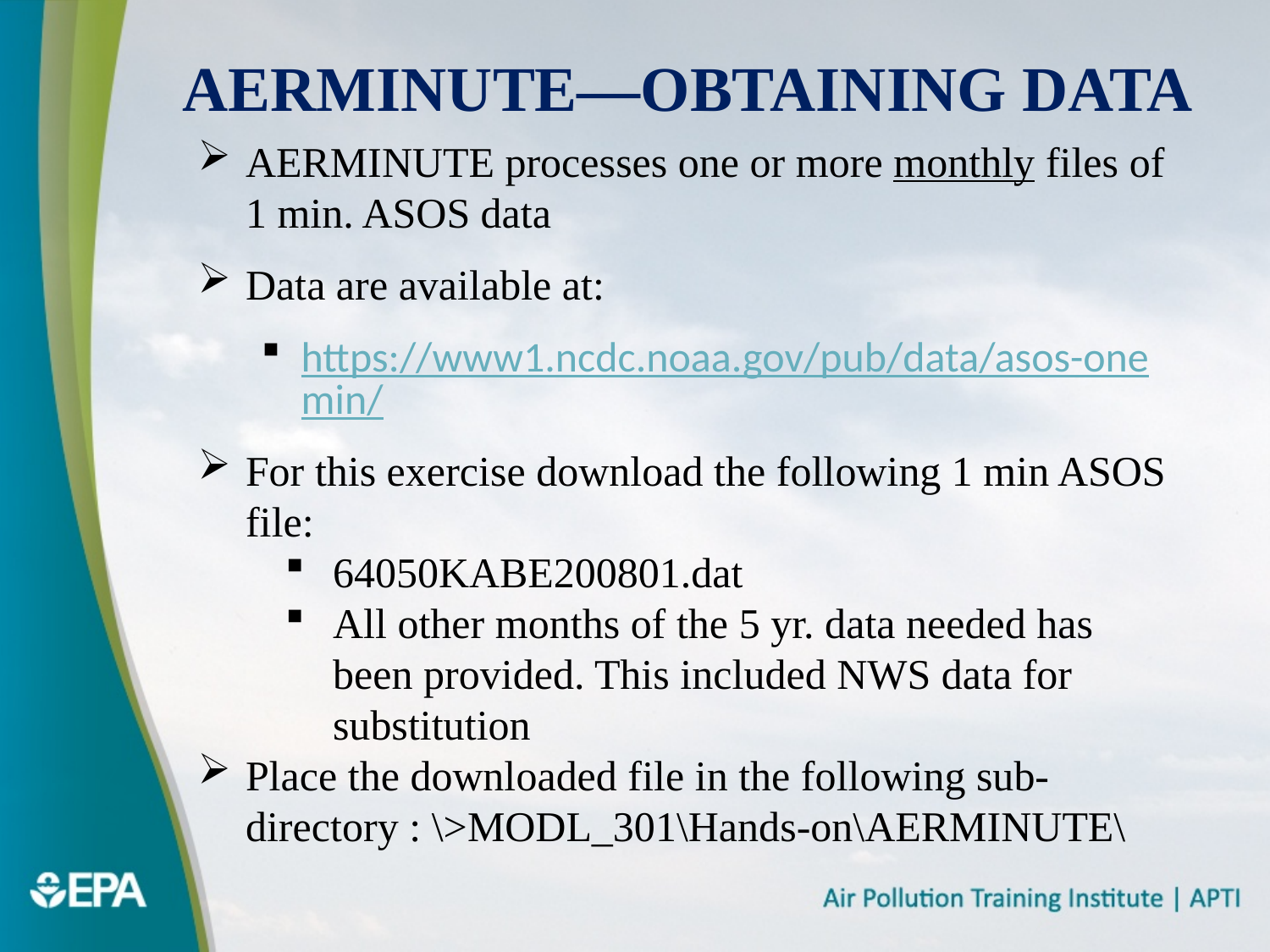

# AERMINUTE—Obtaining Data
AERMINUTE processes one or more monthly files of 1 min. ASOS data
Data are available at:
https://www1.ncdc.noaa.gov/pub/data/asos-onemin/
For this exercise download the following 1 min ASOS file:
64050KABE200801.dat
All other months of the 5 yr. data needed has been provided. This included NWS data for substitution
Place the downloaded file in the following sub-directory : \>MODL_301\Hands-on\AERMINUTE\